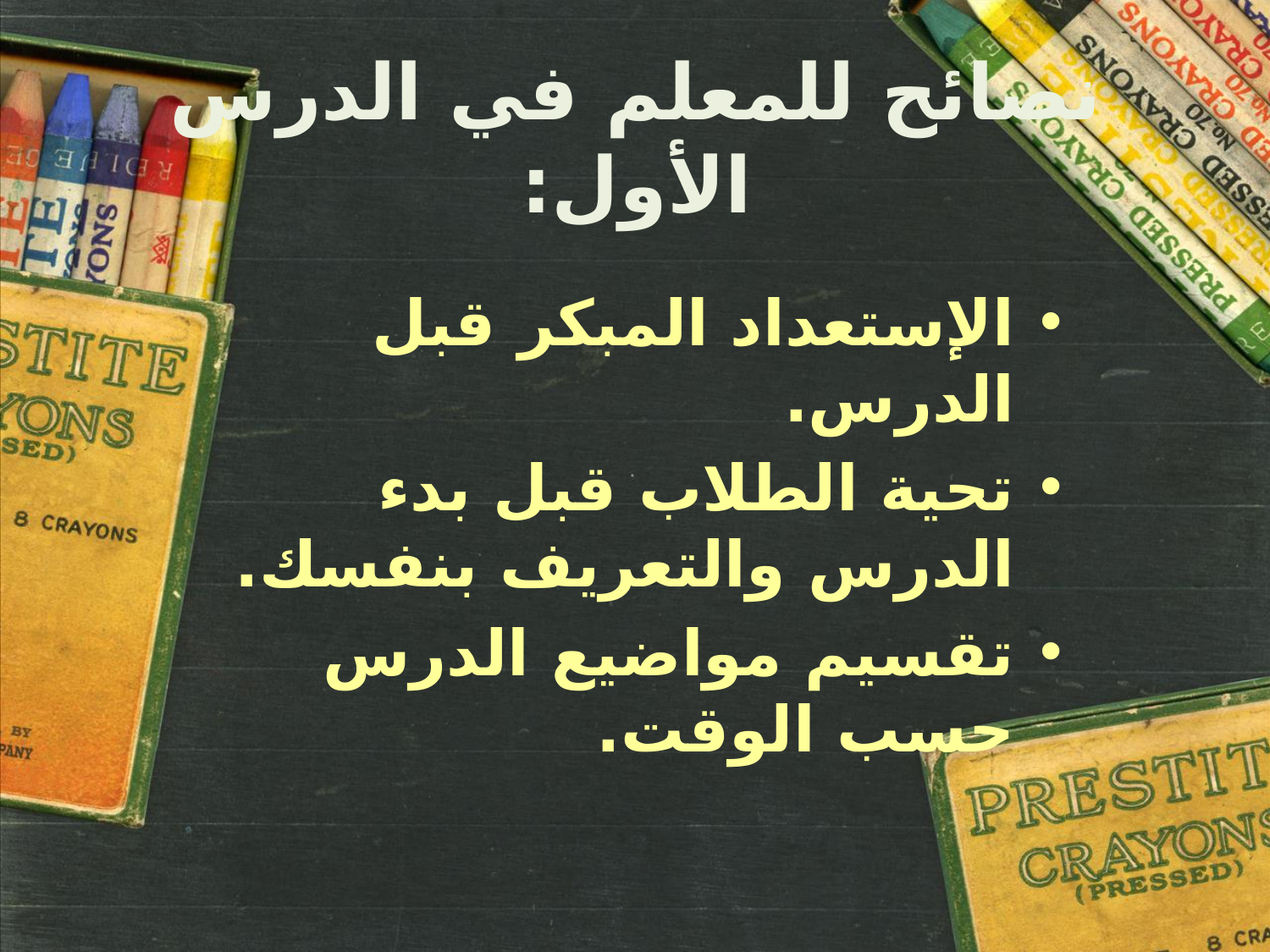

# نصائح للمعلم في الدرس الأول:
الإستعداد المبكر قبل الدرس.
تحية الطلاب قبل بدء الدرس والتعريف بنفسك.
تقسيم مواضيع الدرس حسب الوقت.